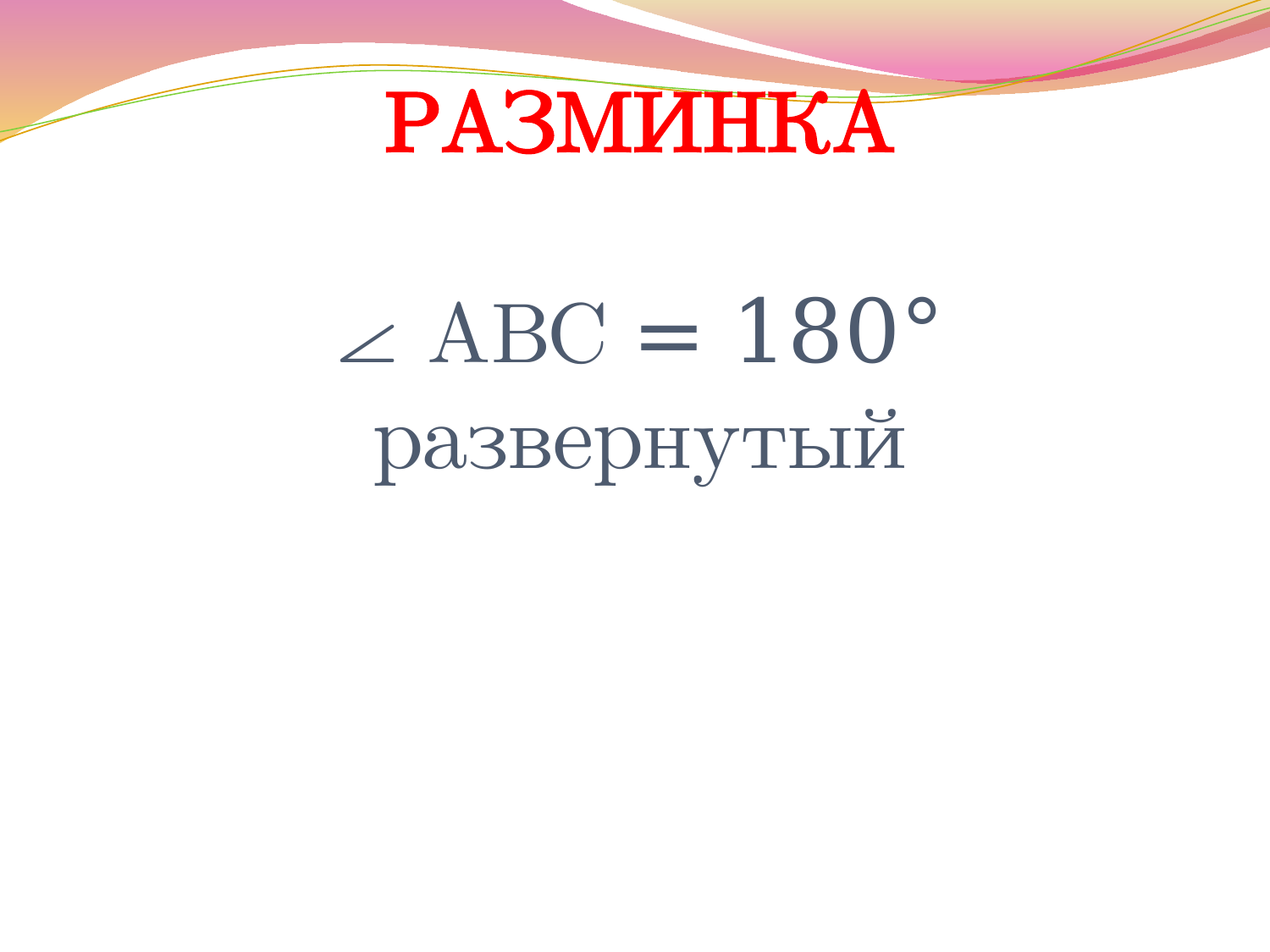

# РАЗМИНКА ⦟ АВС = 180° развернутый